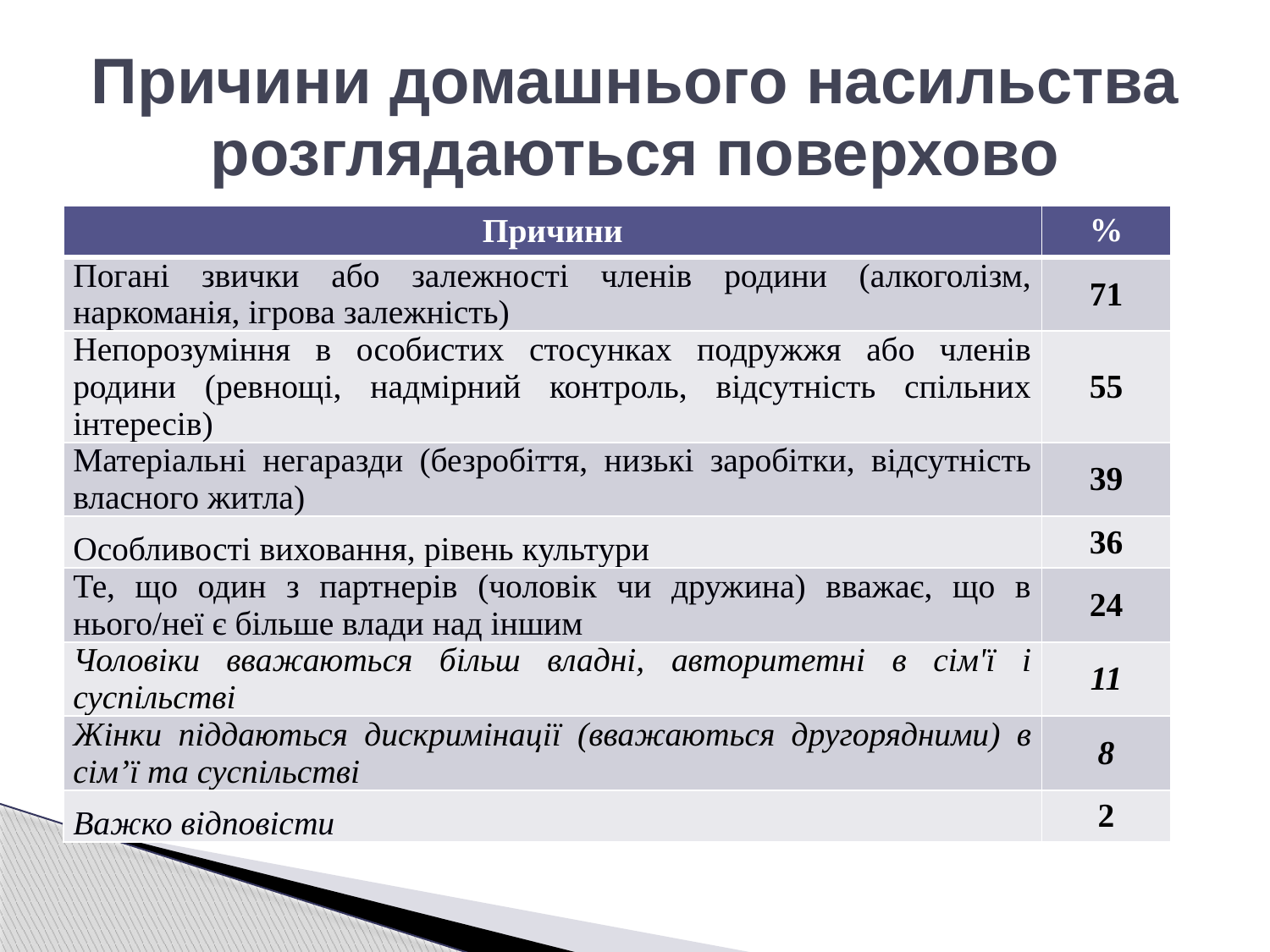

# Причини домашнього насильства розглядаються поверхово
| Причини | % |
| --- | --- |
| Погані звички або залежності членів родини (алкоголізм, наркоманія, ігрова залежність) | 71 |
| Непорозуміння в особистих стосунках подружжя або членів родини (ревнощі, надмірний контроль, відсутність спільних інтересів) | 55 |
| Матеріальні негаразди (безробіття, низькі заробітки, відсутність власного житла) | 39 |
| Особливості виховання, рівень культури | 36 |
| Те, що один з партнерів (чоловік чи дружина) вважає, що в нього/неї є більше влади над іншим | 24 |
| Чоловіки вважаються більш владні, авторитетні в сім'ї і суспільстві | 11 |
| Жінки піддаються дискримінації (вважаються другорядними) в сім’ї та суспільстві | 8 |
| Важко відповісти | 2 |